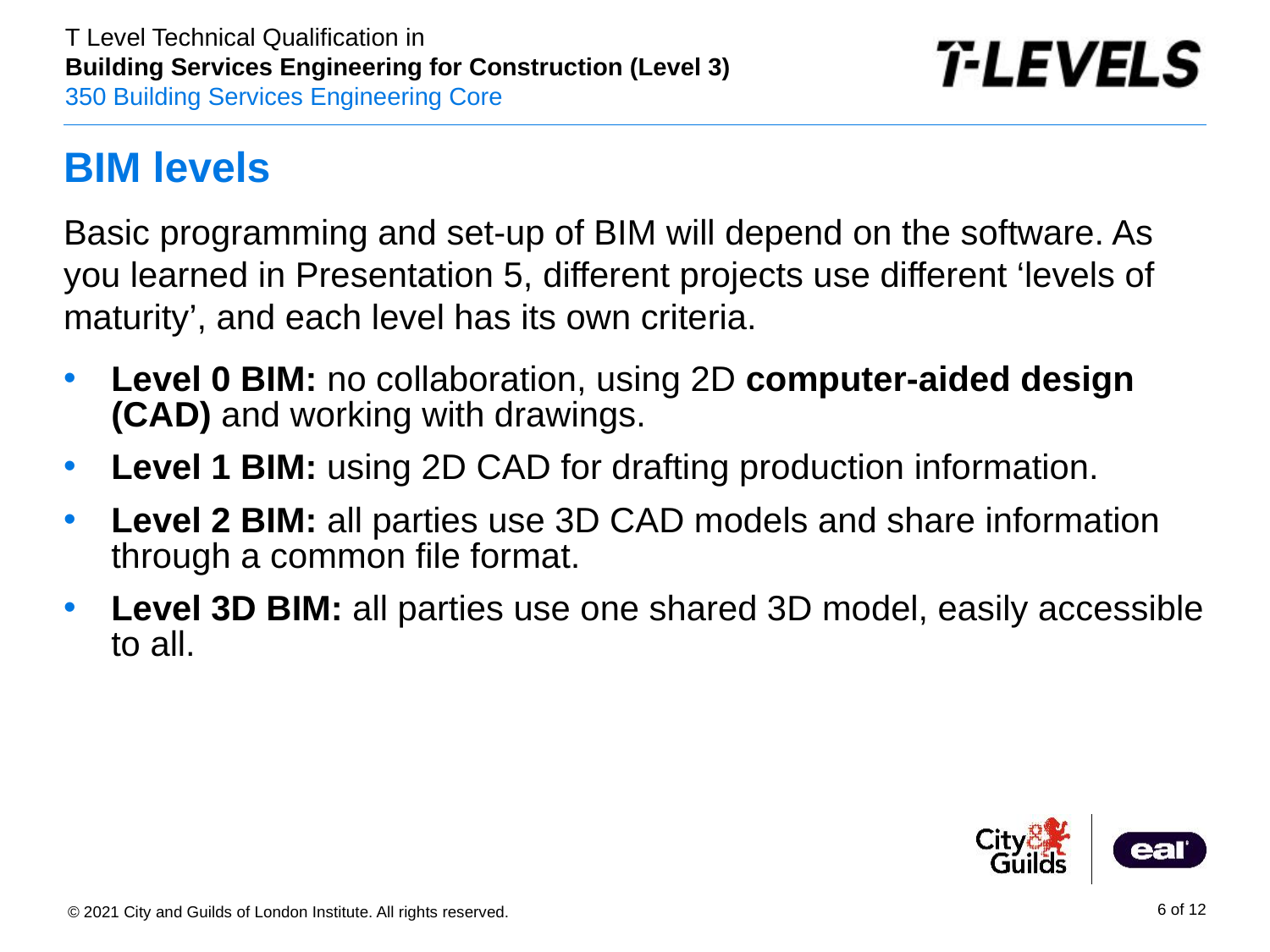

# BIM levels
Basic programming and set-up of BIM will depend on the software. As you learned in Presentation 5, different projects use different ‘levels of maturity’, and each level has its own criteria.
Level 0 BIM: no collaboration, using 2D computer-aided design (CAD) and working with drawings.
Level 1 BIM: using 2D CAD for drafting production information.
Level 2 BIM: all parties use 3D CAD models and share information through a common file format.
Level 3D BIM: all parties use one shared 3D model, easily accessible to all.